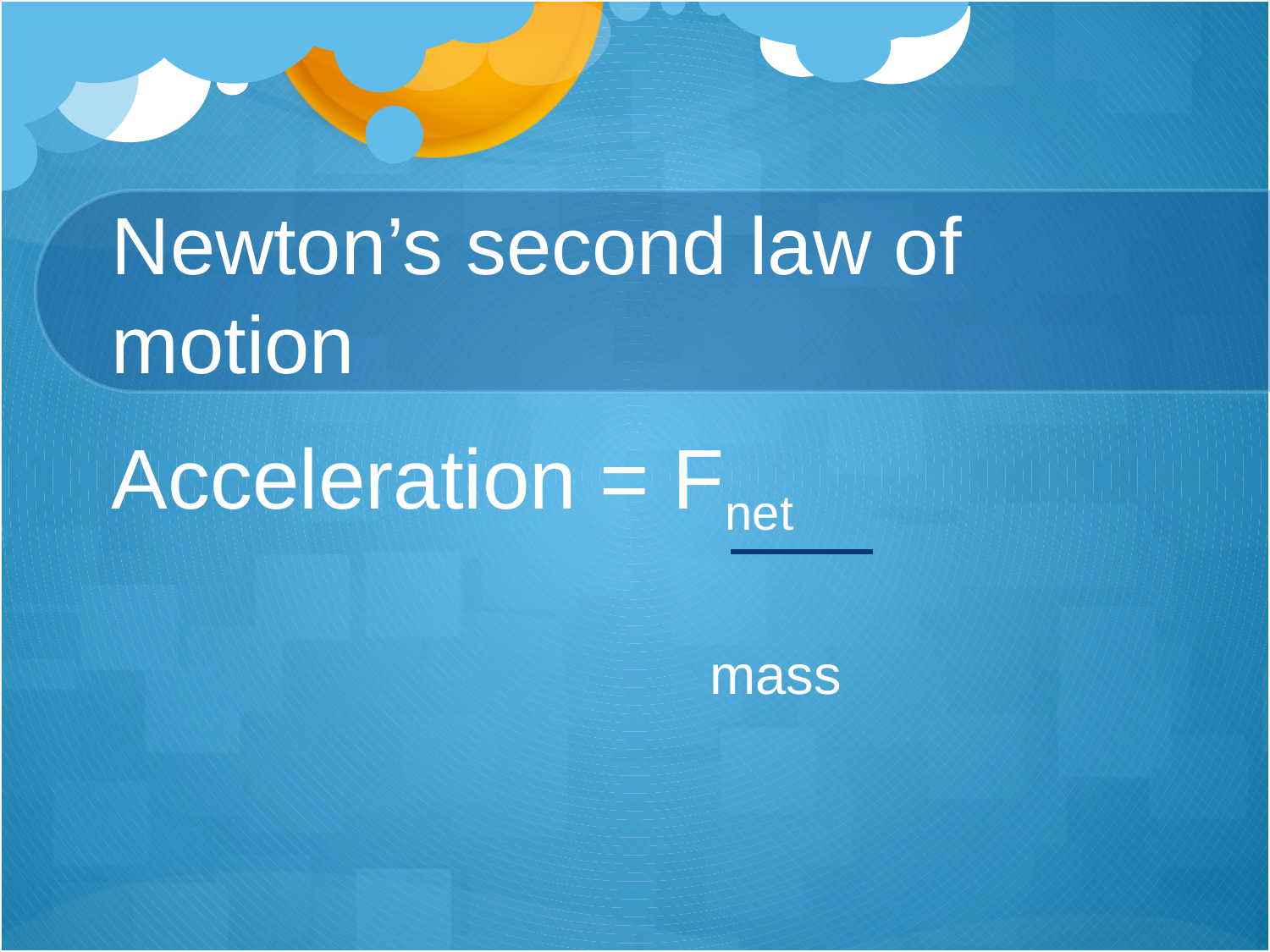

# Newton’s second law of motion
Acceleration = Fnet
                                            mass